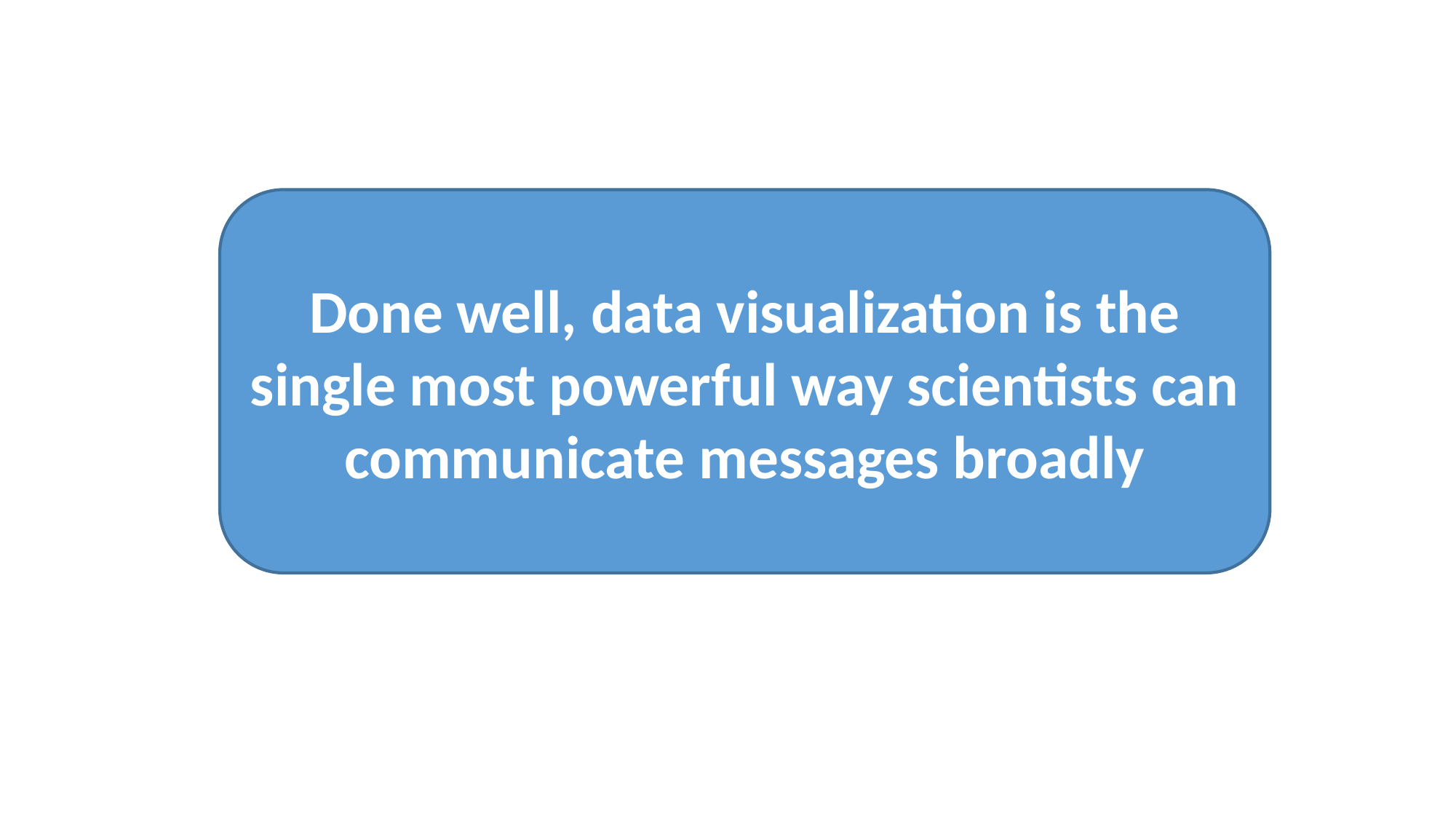

Done well, data visualization is the single most powerful way scientists can communicate messages broadly